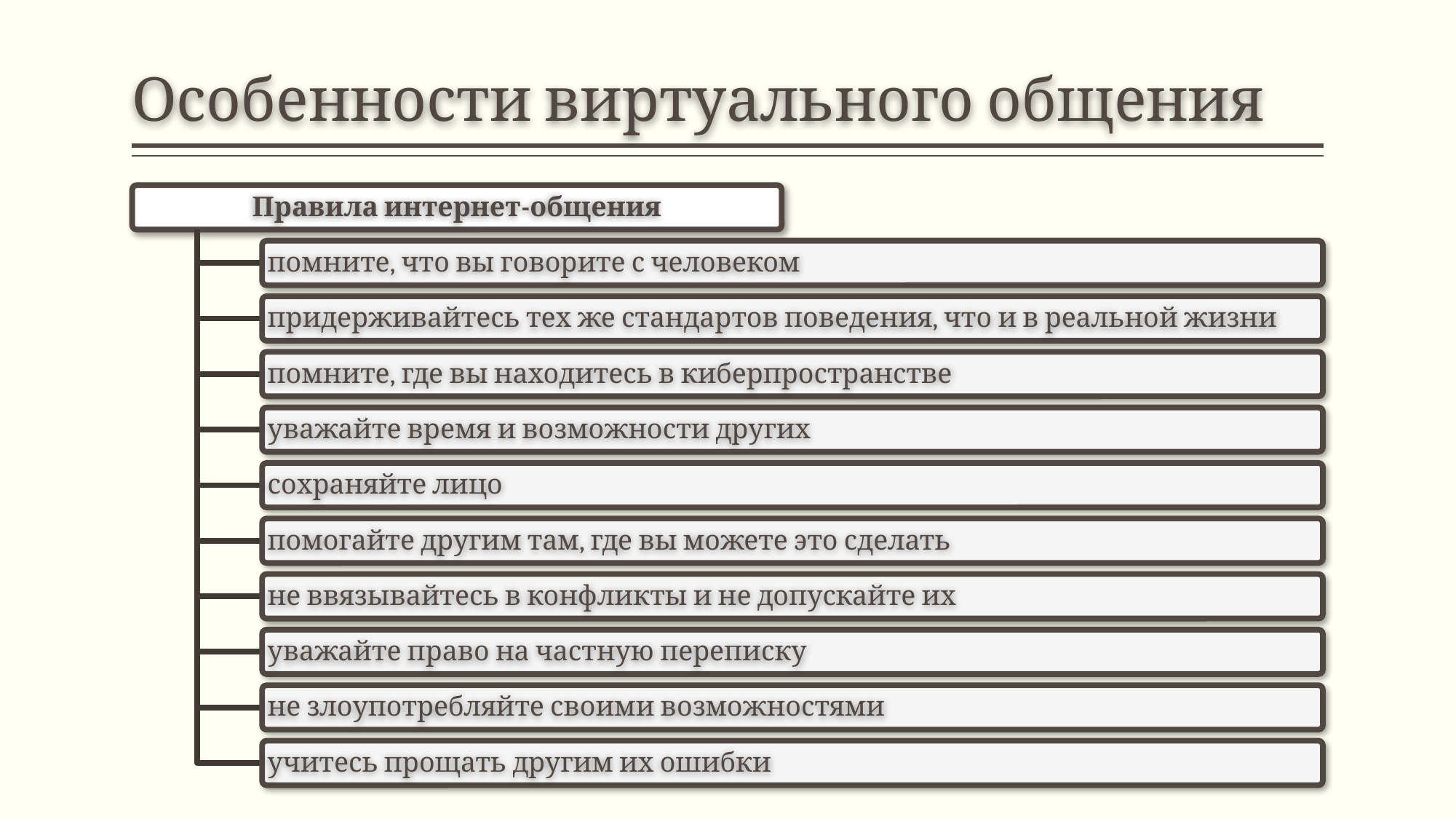

# Особенности виртуального общения

Правила интернет-общения

помните, что вы говорите с человеком

придерживайтесь тех же стандартов поведения, что и в реальной жизни

помните, где вы находитесь в киберпространстве

уважайте время и возможности других

сохраняйте лицо

помогайте другим там, где вы можете это сделать

не ввязывайтесь в конфликты и не допускайте их

уважайте право на частную переписку

не злоупотребляйте своими возможностями

учитесь прощать другим их ошибки